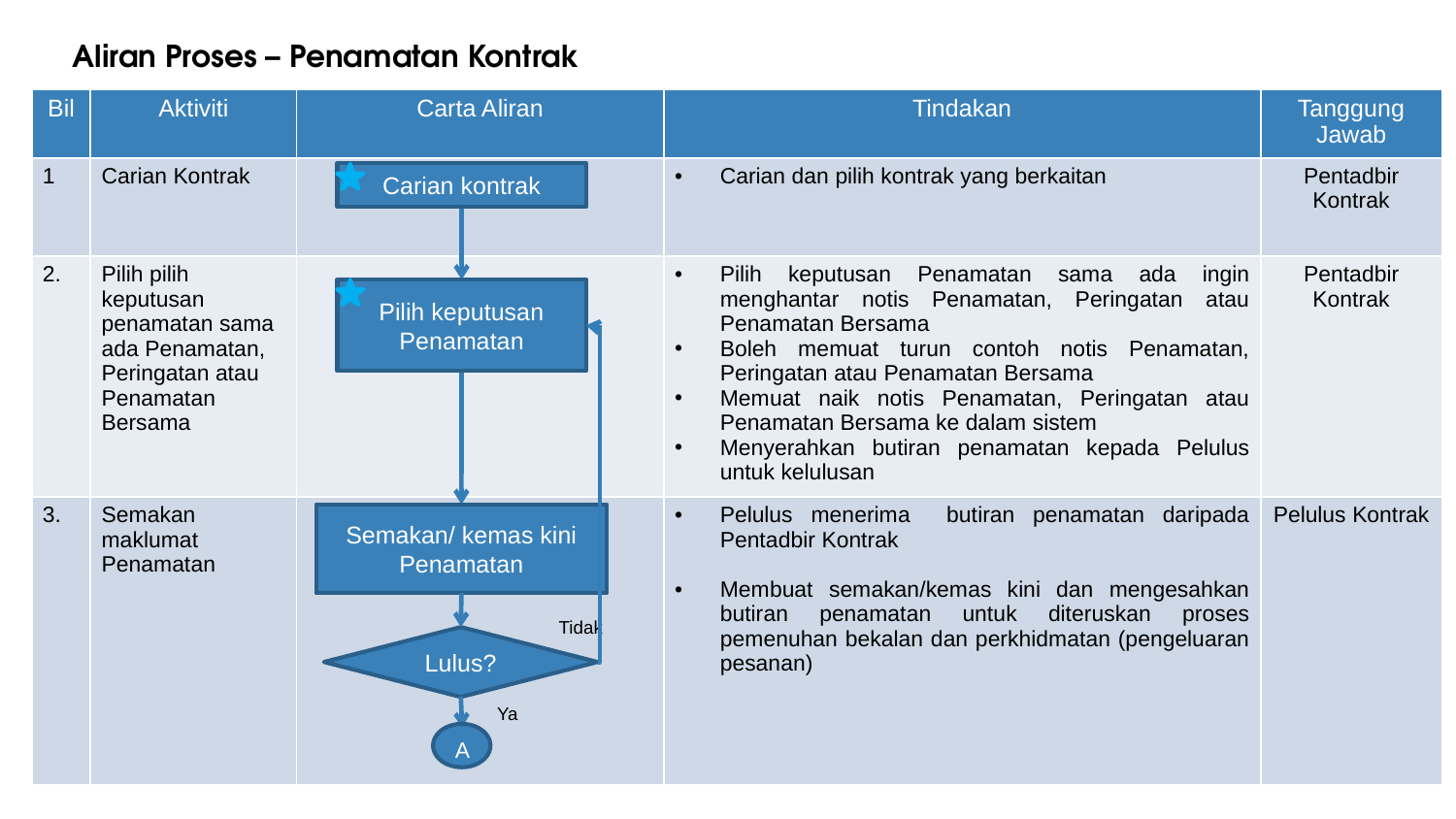

Aliran Proses – Penamatan Kontrak
| Bil | Aktiviti | Carta Aliran | Tindakan | Tanggung Jawab |
| --- | --- | --- | --- | --- |
| 1 | Carian Kontrak |  | Carian dan pilih kontrak yang berkaitan | Pentadbir Kontrak |
| 2. | Pilih pilih keputusan penamatan sama ada Penamatan, Peringatan atau Penamatan Bersama |  | Pilih keputusan Penamatan sama ada ingin menghantar notis Penamatan, Peringatan atau Penamatan Bersama Boleh memuat turun contoh notis Penamatan, Peringatan atau Penamatan Bersama Memuat naik notis Penamatan, Peringatan atau Penamatan Bersama ke dalam sistem Menyerahkan butiran penamatan kepada Pelulus untuk kelulusan | Pentadbir Kontrak |
| 3. | Semakan maklumat Penamatan |  | Pelulus menerima butiran penamatan daripada Pentadbir Kontrak Membuat semakan/kemas kini dan mengesahkan butiran penamatan untuk diteruskan proses pemenuhan bekalan dan perkhidmatan (pengeluaran pesanan) | Pelulus Kontrak |
Carian kontrak

Pilih keputusan Penamatan

Semakan/ kemas kini Penamatan
Tidak
Lulus?
Ya

A